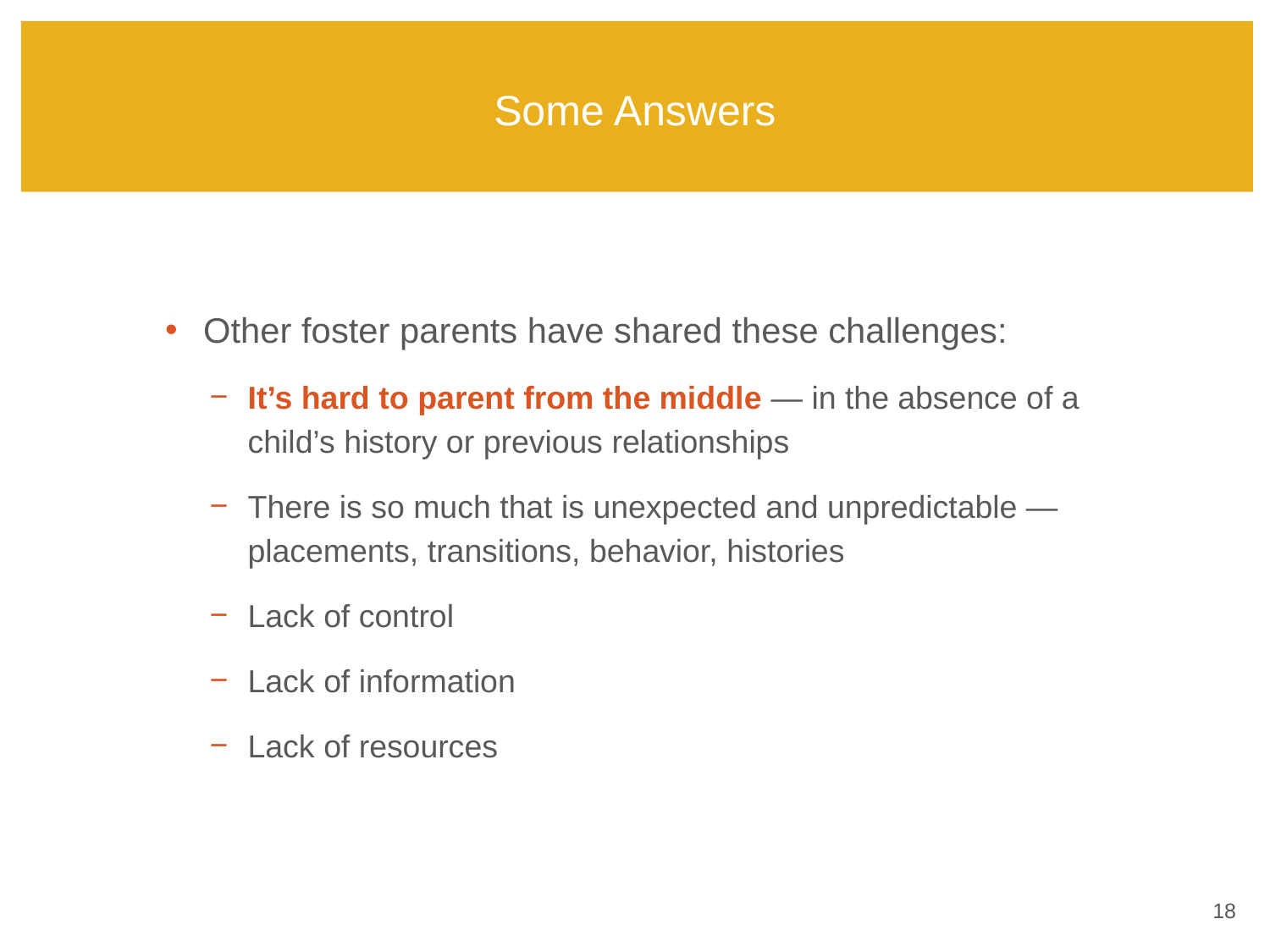

# Some Answers
Other foster parents have shared these challenges:
It’s hard to parent from the middle — in the absence of a child’s history or previous relationships
There is so much that is unexpected and unpredictable — placements, transitions, behavior, histories
Lack of control
Lack of information
Lack of resources

18